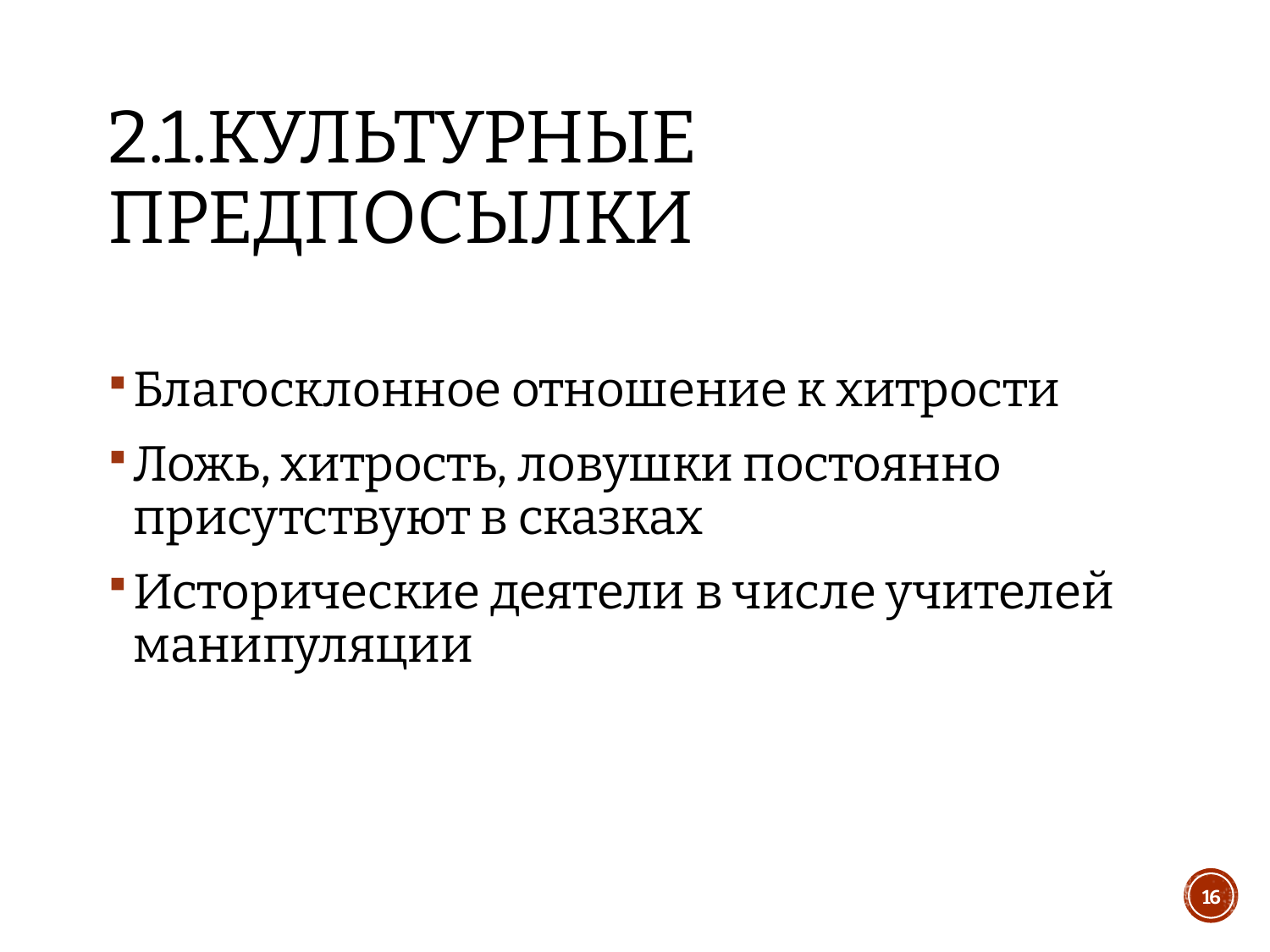

# 2.1.Культурные предпосылки

Благосклонное отношение к хитрости
Ложь, хитрость, ловушки постоянно присутствуют в сказках
Исторические деятели в числе учителей манипуляции
16